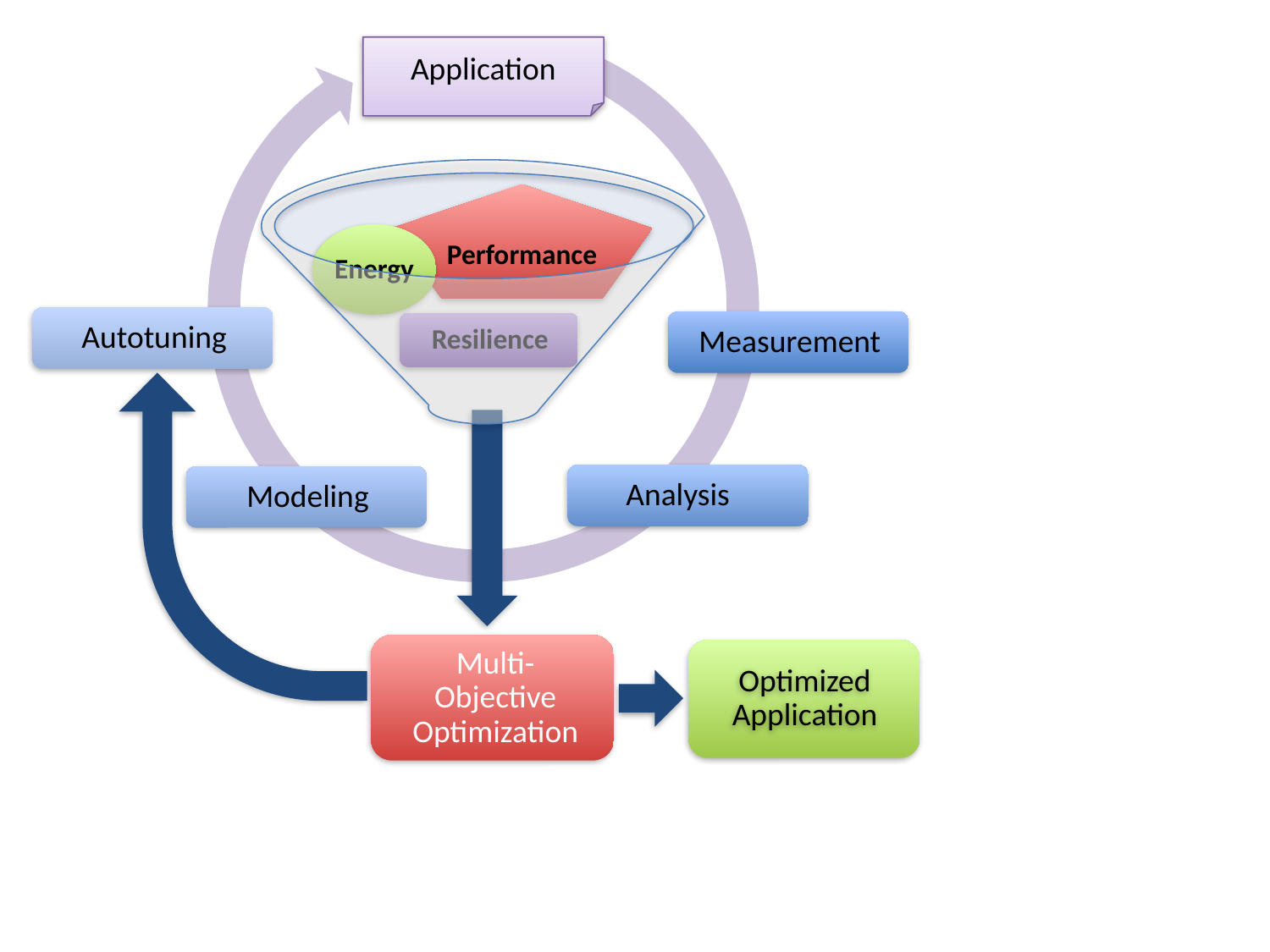

Application
Measurement
Analysis
Modeling
Autotuning
Multi-Objective Optimization
Performance
Energy
Resilience

Optimized
Application